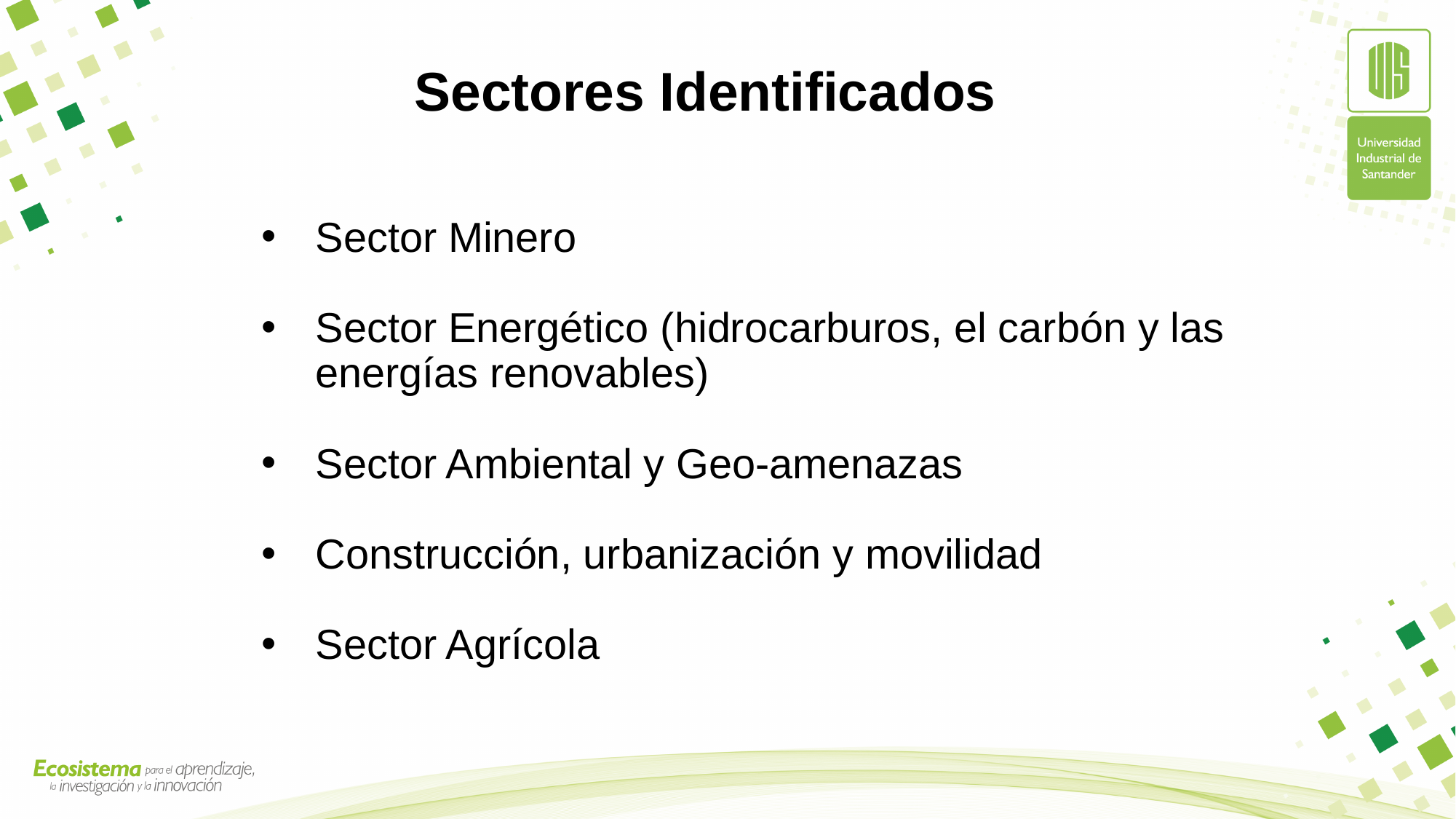

Sectores Identificados
Sector Minero

Sector Energético (hidrocarburos, el carbón y las energías renovables)

Sector Ambiental y Geo-amenazas

Construcción, urbanización y movilidad

Sector Agrícola